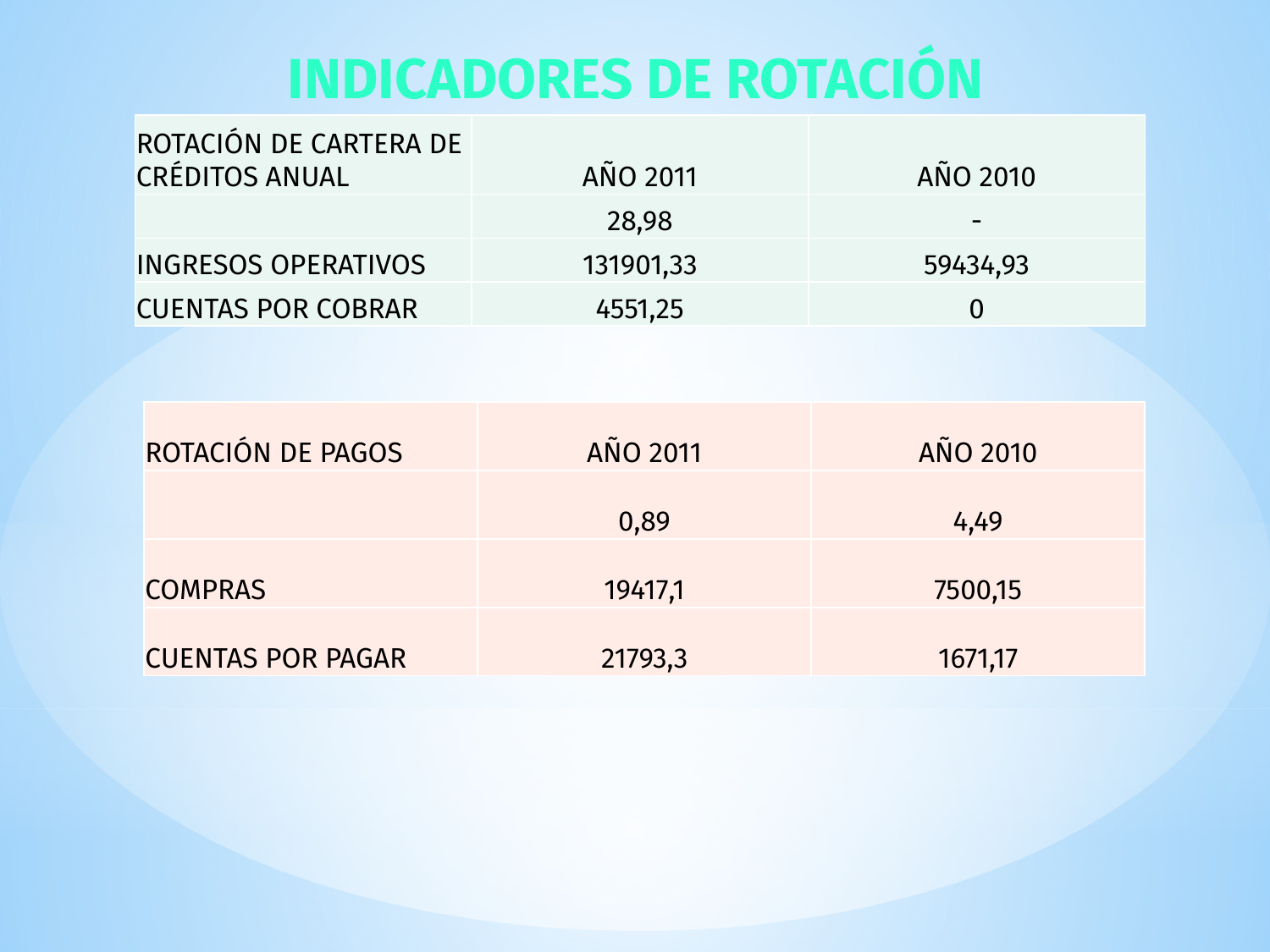

INDICADORES DE ROTACIÓN
| ROTACIÓN DE CARTERA DE CRÉDITOS ANUAL | AÑO 2011 | AÑO 2010 |
| --- | --- | --- |
|  | 28,98 | - |
| INGRESOS OPERATIVOS | 131901,33 | 59434,93 |
| CUENTAS POR COBRAR | 4551,25 | 0 |
| ROTACIÓN DE PAGOS | AÑO 2011 | AÑO 2010 |
| --- | --- | --- |
|  | 0,89 | 4,49 |
| COMPRAS | 19417,1 | 7500,15 |
| CUENTAS POR PAGAR | 21793,3 | 1671,17 |